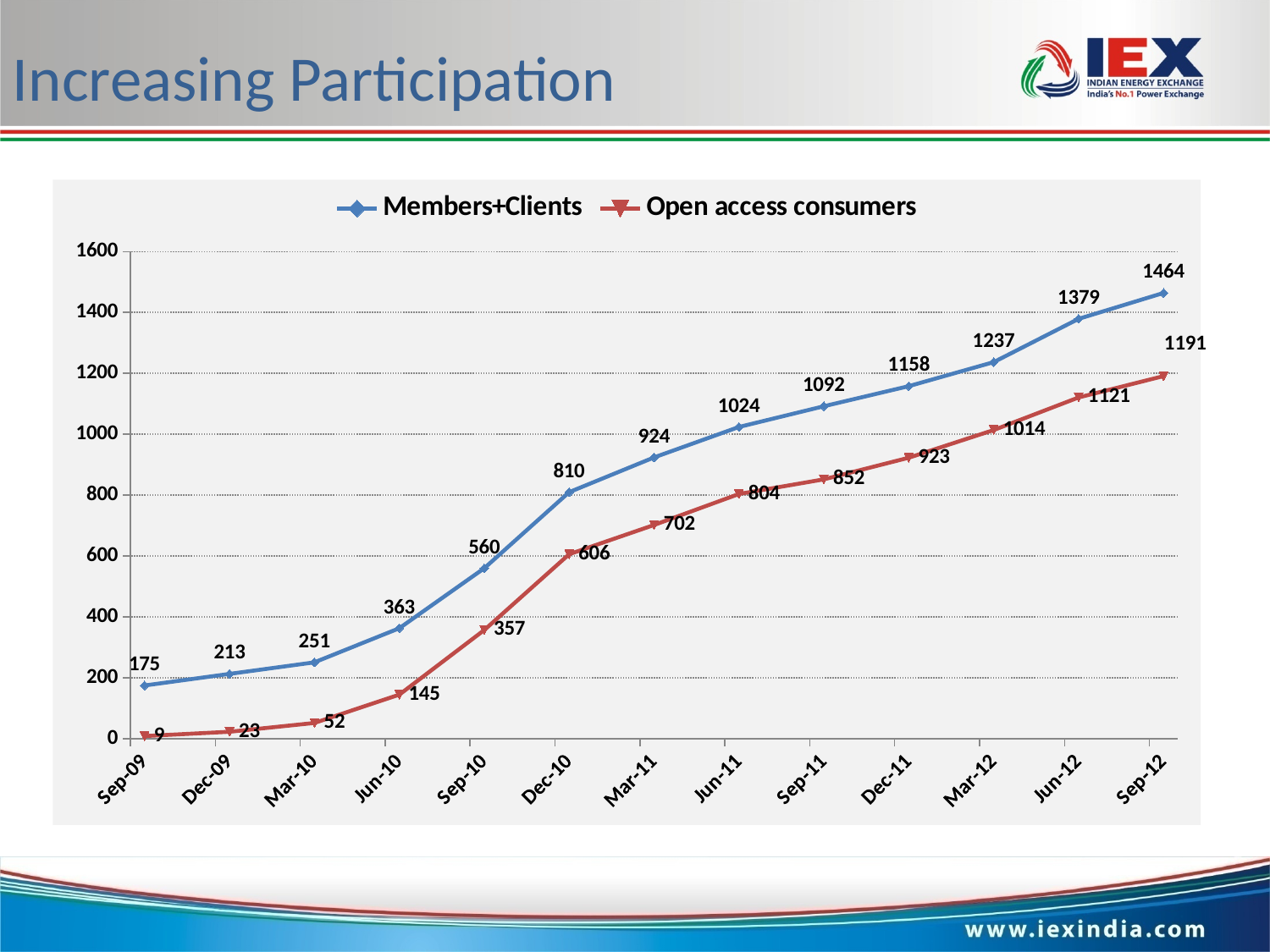

# Increasing Participation

### Chart

| Category | Members+Clients | Open access consumers |
|---|---|---|
| 40064 | 175.0 | 9.0 |
| 40155 | 213.0 | 23.0 |
| 40245 | 251.0 | 52.0 |
| 40337 | 363.0 | 145.0 |
| 40429 | 560.0 | 357.0 |
| 40520 | 810.0 | 606.0 |
| 40610 | 924.0 | 702.0 |
| 40705 | 1024.0 | 804.0 |
| 40797 | 1092.0 | 852.0 |
| 40888 | 1158.0 | 923.0 |
| 40980 | 1237.0 | 1014.0 |
| 41072 | 1379.0 | 1121.0 |
| 41164 | 1464.0 | 1191.0 |